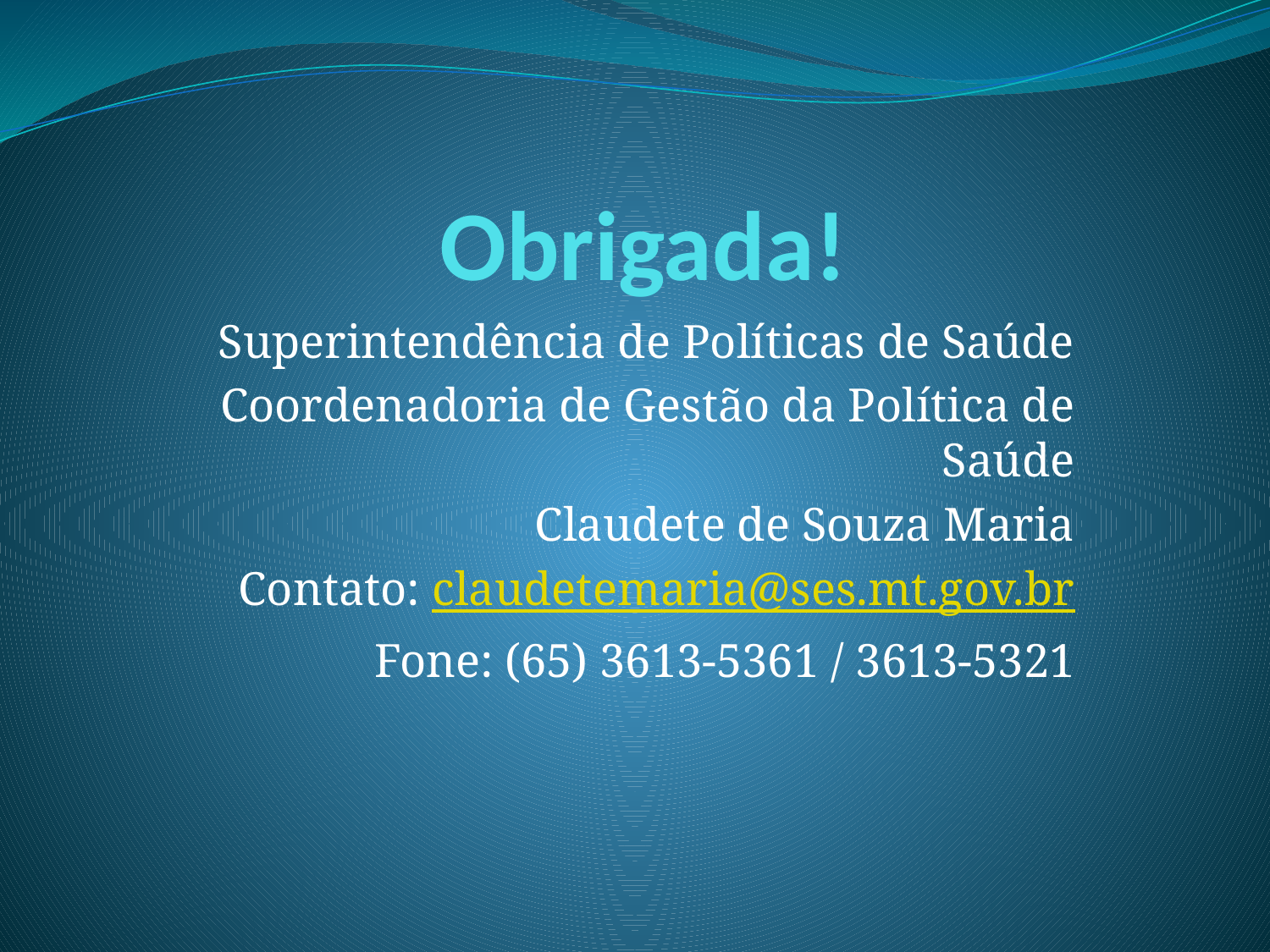

# Obrigada!
Superintendência de Políticas de Saúde
Coordenadoria de Gestão da Política de Saúde
Claudete de Souza Maria
Contato: claudetemaria@ses.mt.gov.br
Fone: (65) 3613-5361 / 3613-5321